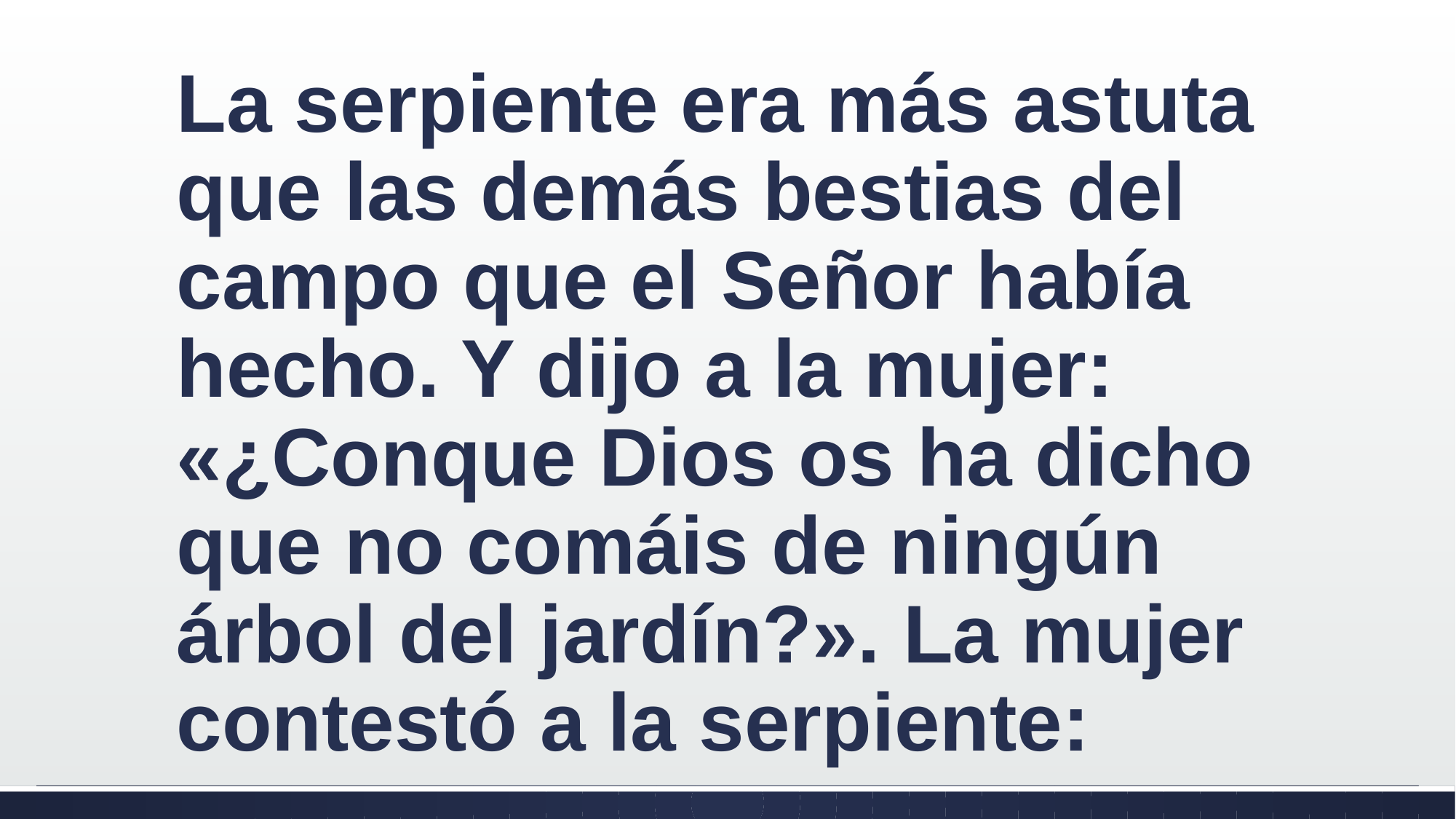

#
La serpiente era más astuta que las demás bestias del campo que el Señor había hecho. Y dijo a la mujer: «¿Conque Dios os ha dicho que no comáis de ningún árbol del jardín?». La mujer contestó a la serpiente: